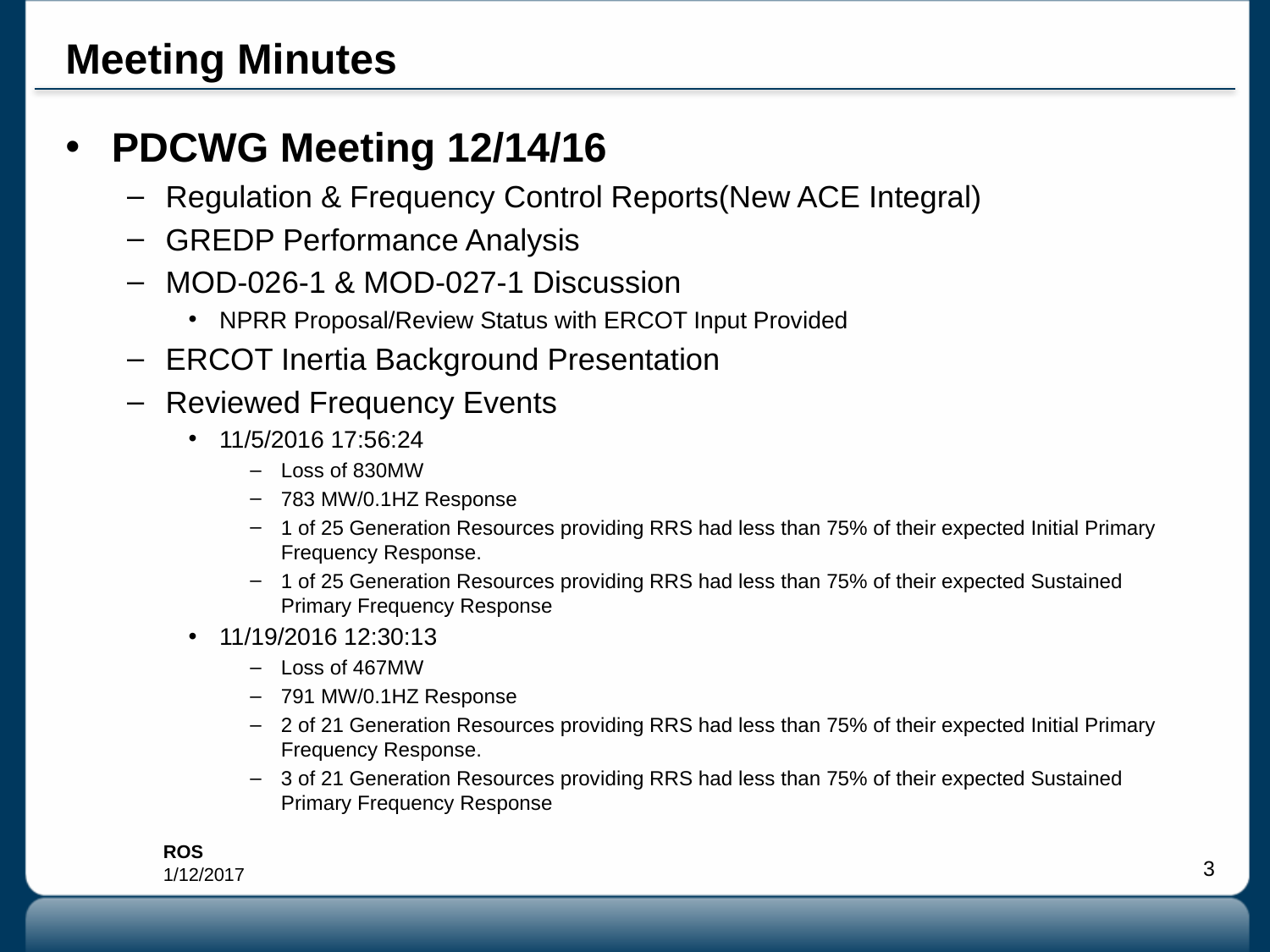

# Meeting Minutes
PDCWG Meeting 12/14/16
Regulation & Frequency Control Reports(New ACE Integral)
GREDP Performance Analysis
MOD-026-1 & MOD-027-1 Discussion
NPRR Proposal/Review Status with ERCOT Input Provided
ERCOT Inertia Background Presentation
Reviewed Frequency Events
11/5/2016 17:56:24
Loss of 830MW
783 MW/0.1HZ Response
1 of 25 Generation Resources providing RRS had less than 75% of their expected Initial Primary Frequency Response.
1 of 25 Generation Resources providing RRS had less than 75% of their expected Sustained Primary Frequency Response
11/19/2016 12:30:13
Loss of 467MW
791 MW/0.1HZ Response
2 of 21 Generation Resources providing RRS had less than 75% of their expected Initial Primary Frequency Response.
3 of 21 Generation Resources providing RRS had less than 75% of their expected Sustained Primary Frequency Response